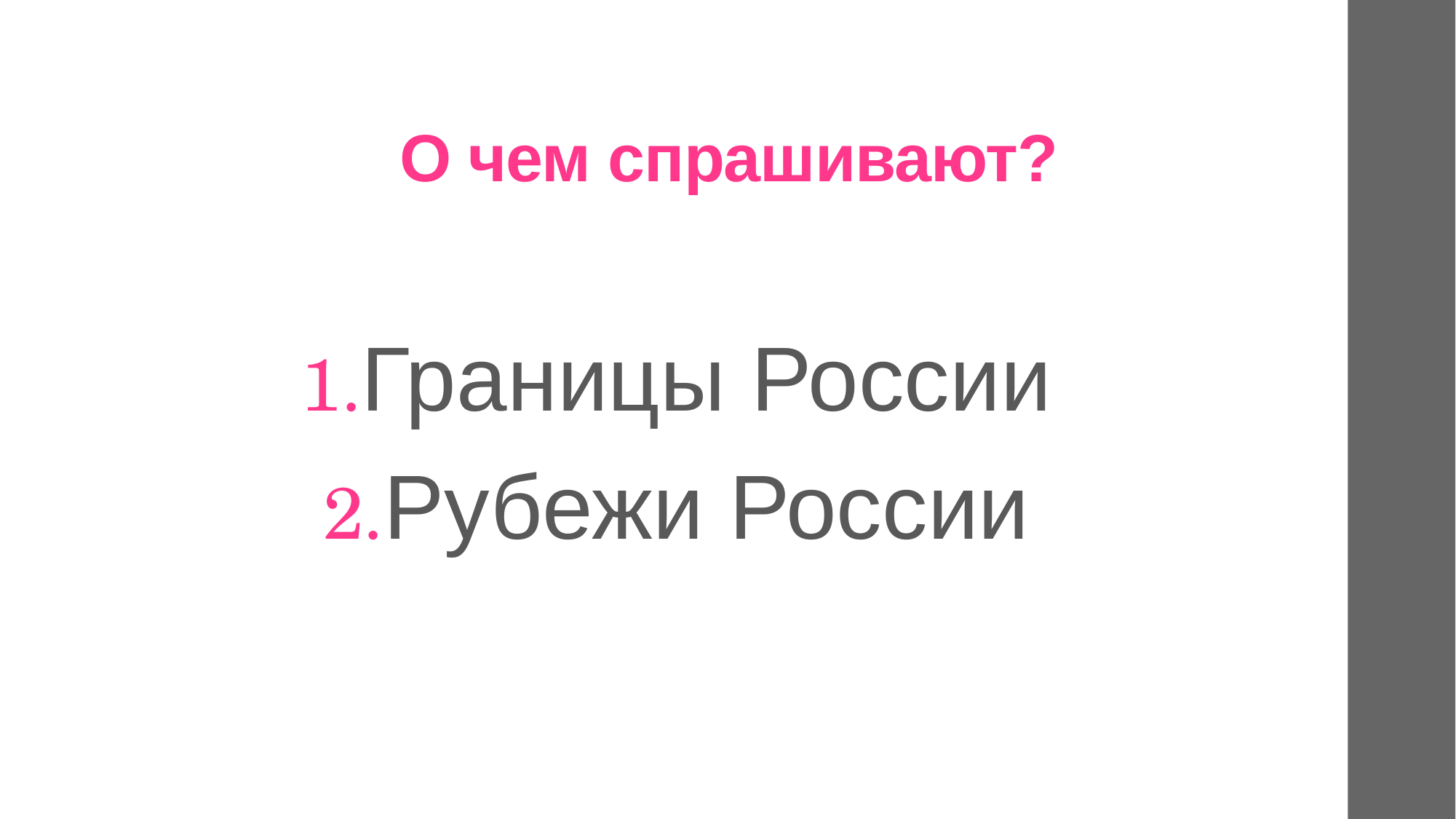

# О чем спрашивают?
Границы России
Рубежи России